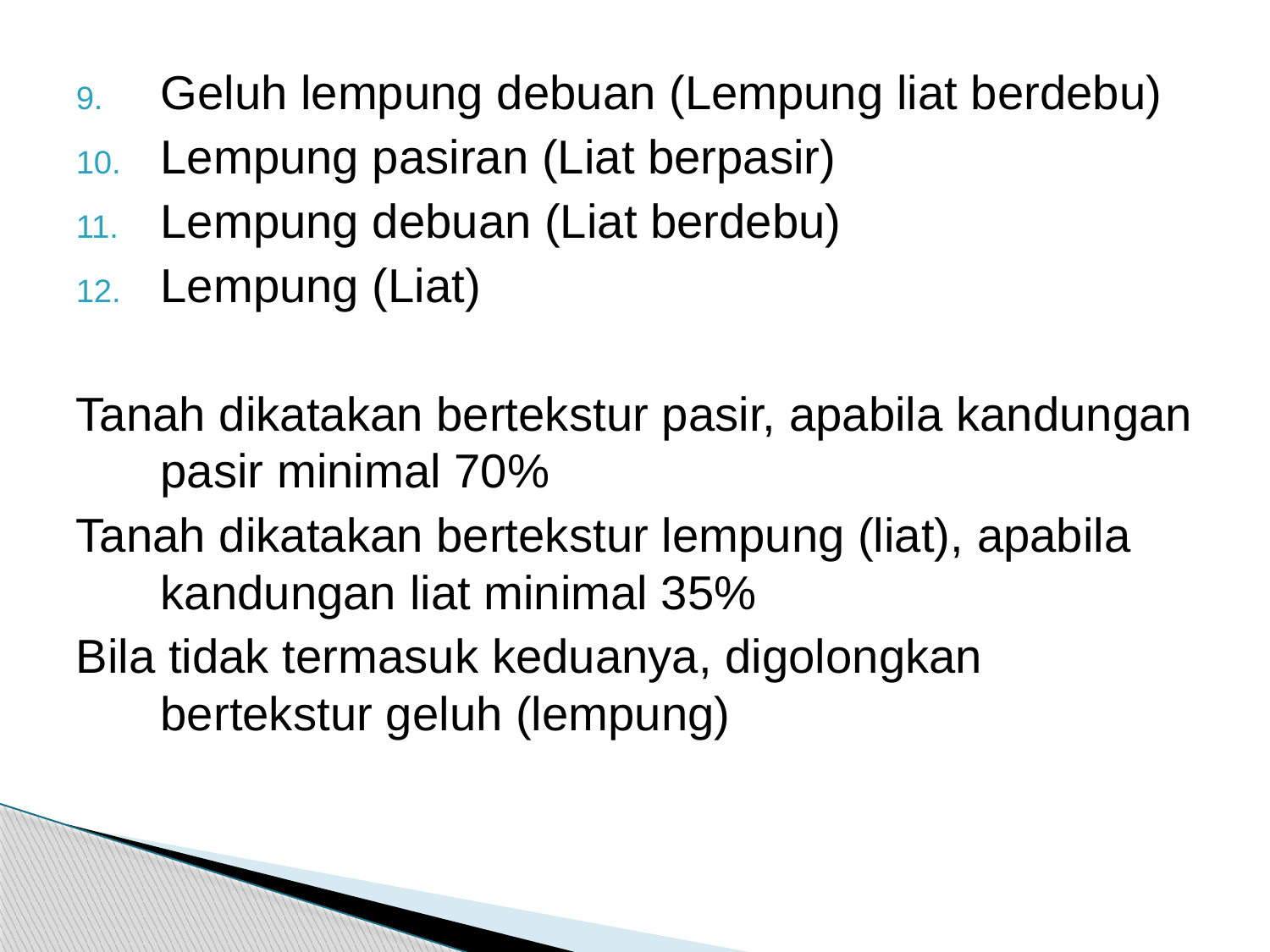

Geluh lempung debuan (Lempung liat berdebu)
Lempung pasiran (Liat berpasir)
Lempung debuan (Liat berdebu)
Lempung (Liat)

Tanah dikatakan bertekstur pasir, apabila kandungan pasir minimal 70%
Tanah dikatakan bertekstur lempung (liat), apabila kandungan liat minimal 35%
Bila tidak termasuk keduanya, digolongkan bertekstur geluh (lempung)